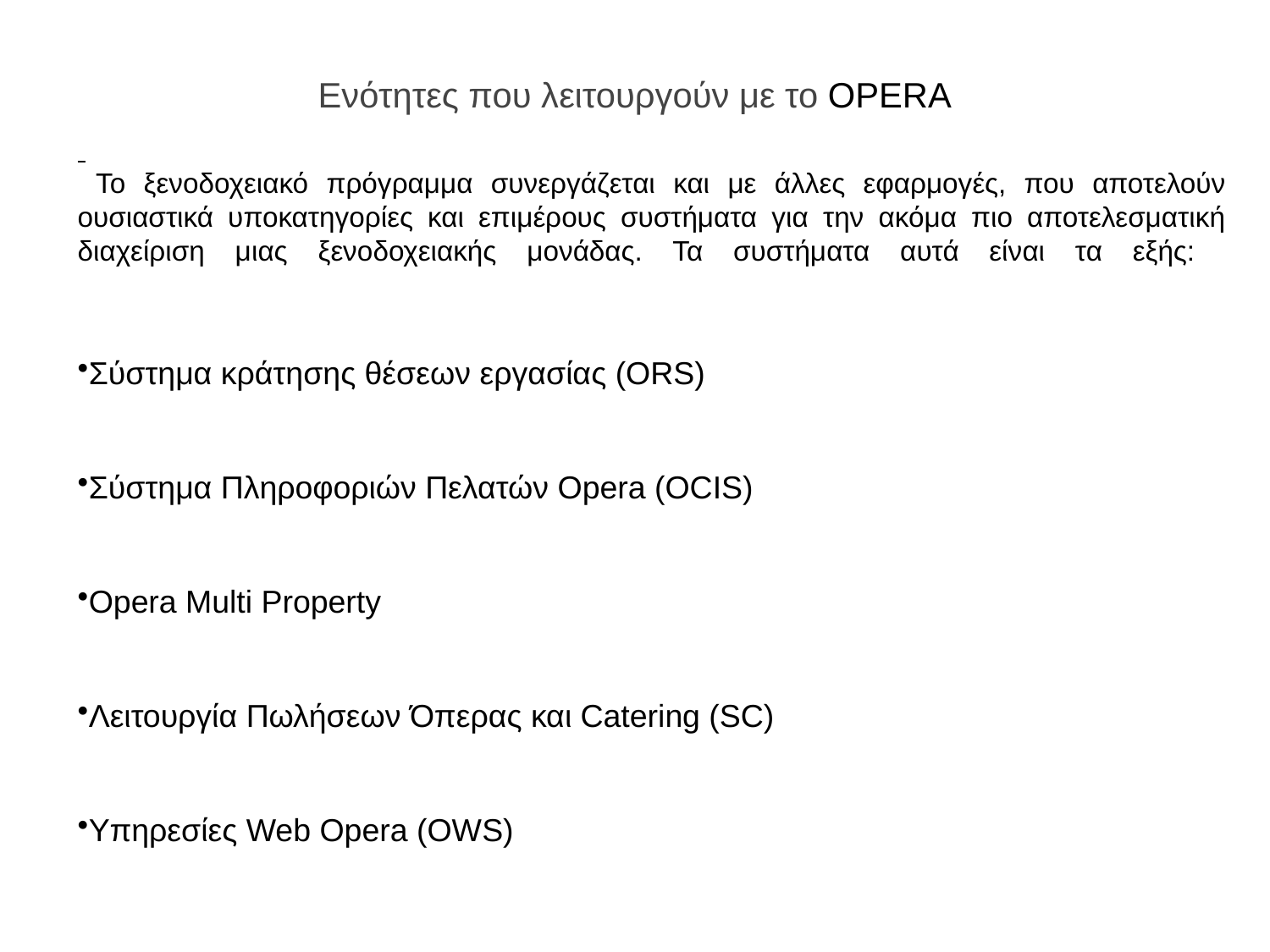

Ενότητες που λειτουργούν με το OPERA

 Το ξενοδοχειακό πρόγραμμα συνεργάζεται και με άλλες εφαρμογές, που αποτελούν ουσιαστικά υποκατηγορίες και επιμέρους συστήματα για την ακόμα πιο αποτελεσματική διαχείριση μιας ξενοδοχειακής μονάδας. Τα συστήματα αυτά είναι τα εξής:
Σύστημα κράτησης θέσεων εργασίας (ORS)
Σύστημα Πληροφοριών Πελατών Opera (OCIS)
Opera Multi Property
Λειτουργία Πωλήσεων Όπερας και Catering (SC)
Υπηρεσίες Web Opera (OWS)